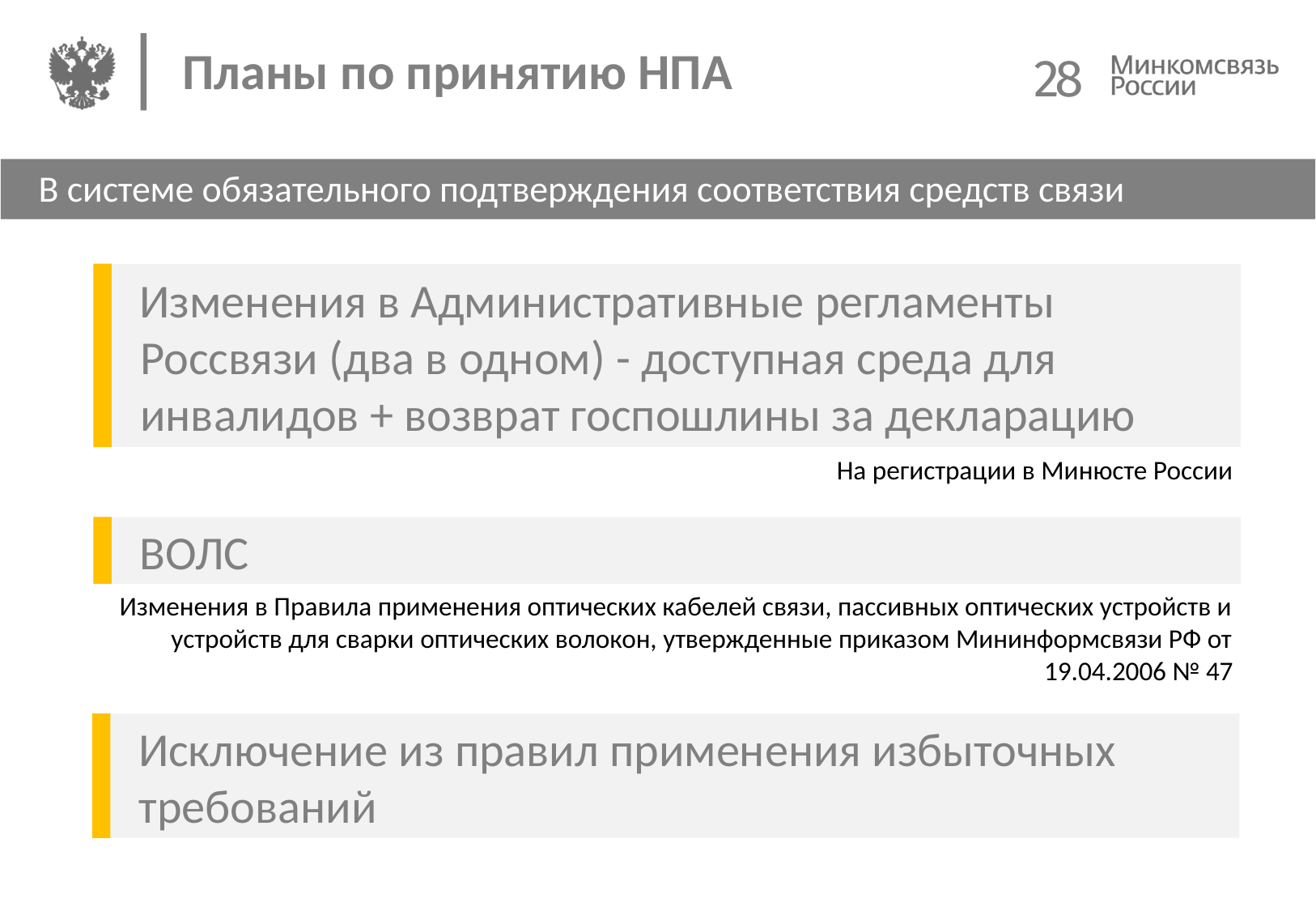

28
# Планы по принятию НПА
В системе обязательного подтверждения соответствия средств связи

Изменения в Административные регламенты Россвязи (два в одном) - доступная среда для инвалидов + возврат госпошлины за декларацию
На регистрации в Минюсте России

ВОЛС
Изменения в Правила применения оптических кабелей связи, пассивных оптических устройств и устройств для сварки оптических волокон, утвержденные приказом Мининформсвязи РФ от 19.04.2006 № 47

Исключение из правил применения избыточных требований